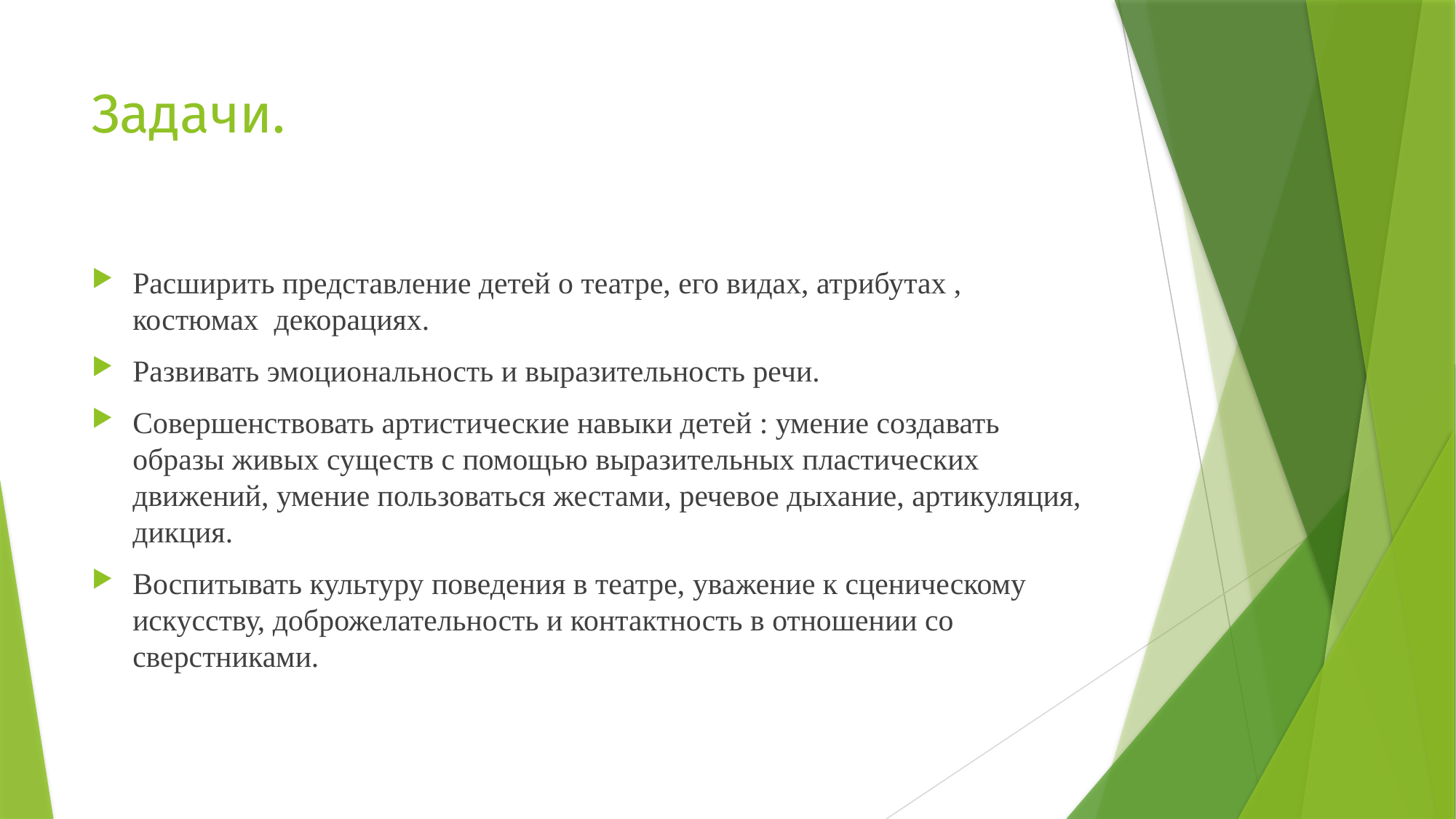

# Задачи.
Расширить представление детей о театре, его видах, атрибутах , костюмах  декорациях.
Развивать эмоциональность и выразительность речи.
Совершенствовать артистические навыки детей : умение создавать образы живых существ с помощью выразительных пластических движений, умение пользоваться жестами, речевое дыхание, артикуляция, дикция.
Воспитывать культуру поведения в театре, уважение к сценическому искусству, доброжелательность и контактность в отношении со сверстниками.